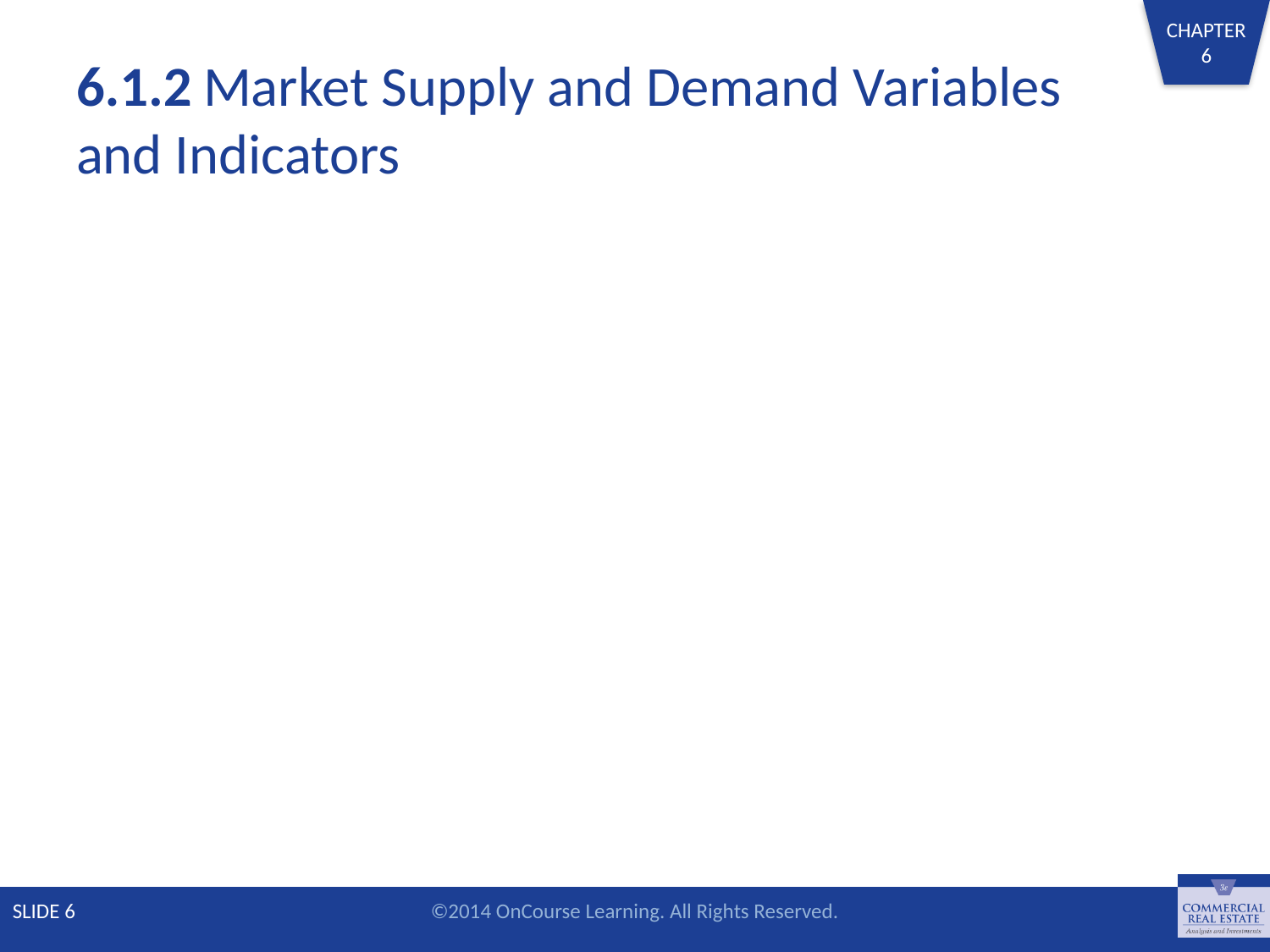

# 6.1.2	Market Supply and Demand Variables and Indicators

SLIDE 6